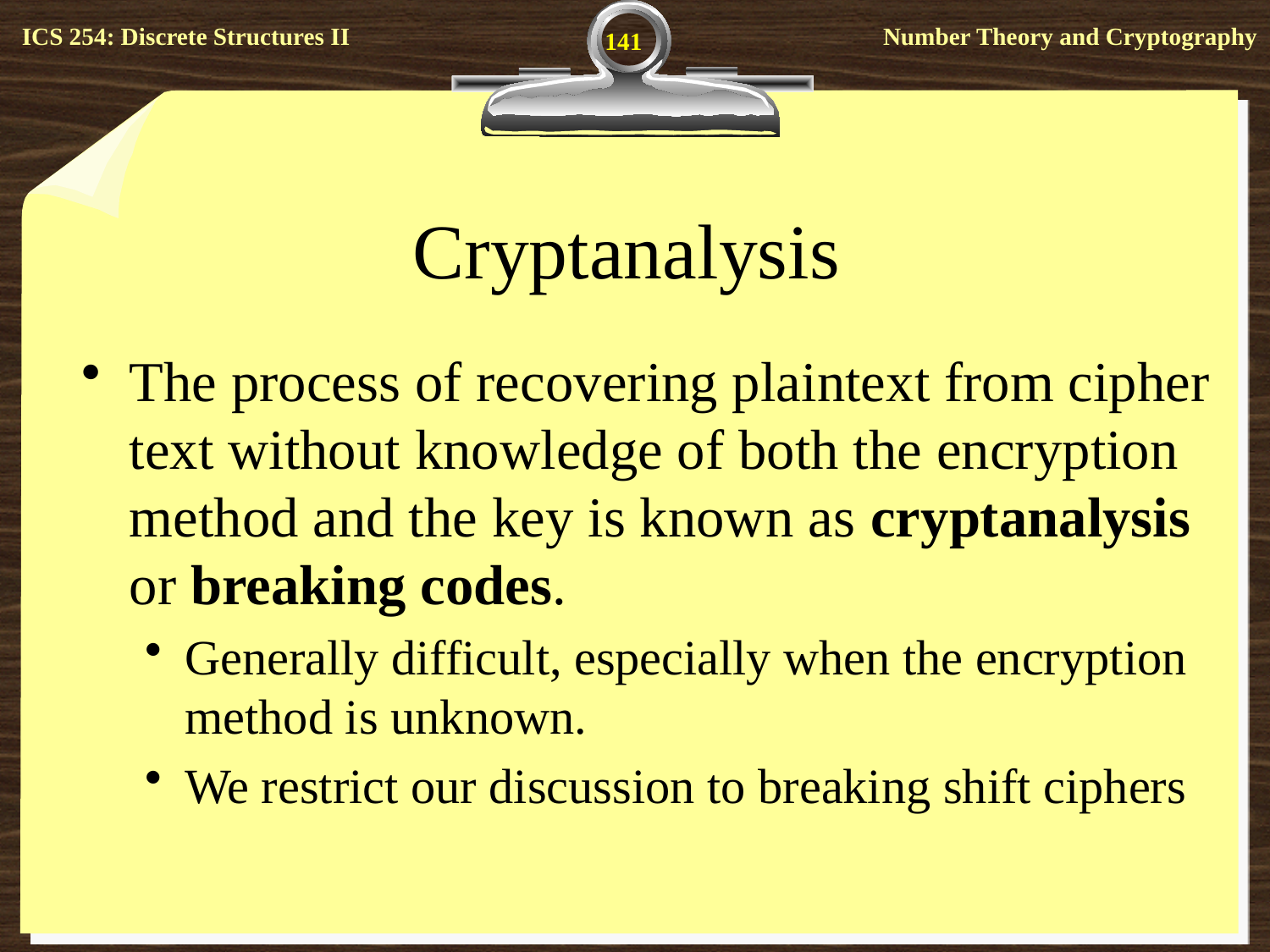

141
# Cryptanalysis
The process of recovering plaintext from cipher text without knowledge of both the encryption method and the key is known as cryptanalysis or breaking codes.
Generally difficult, especially when the encryption method is unknown.
We restrict our discussion to breaking shift ciphers